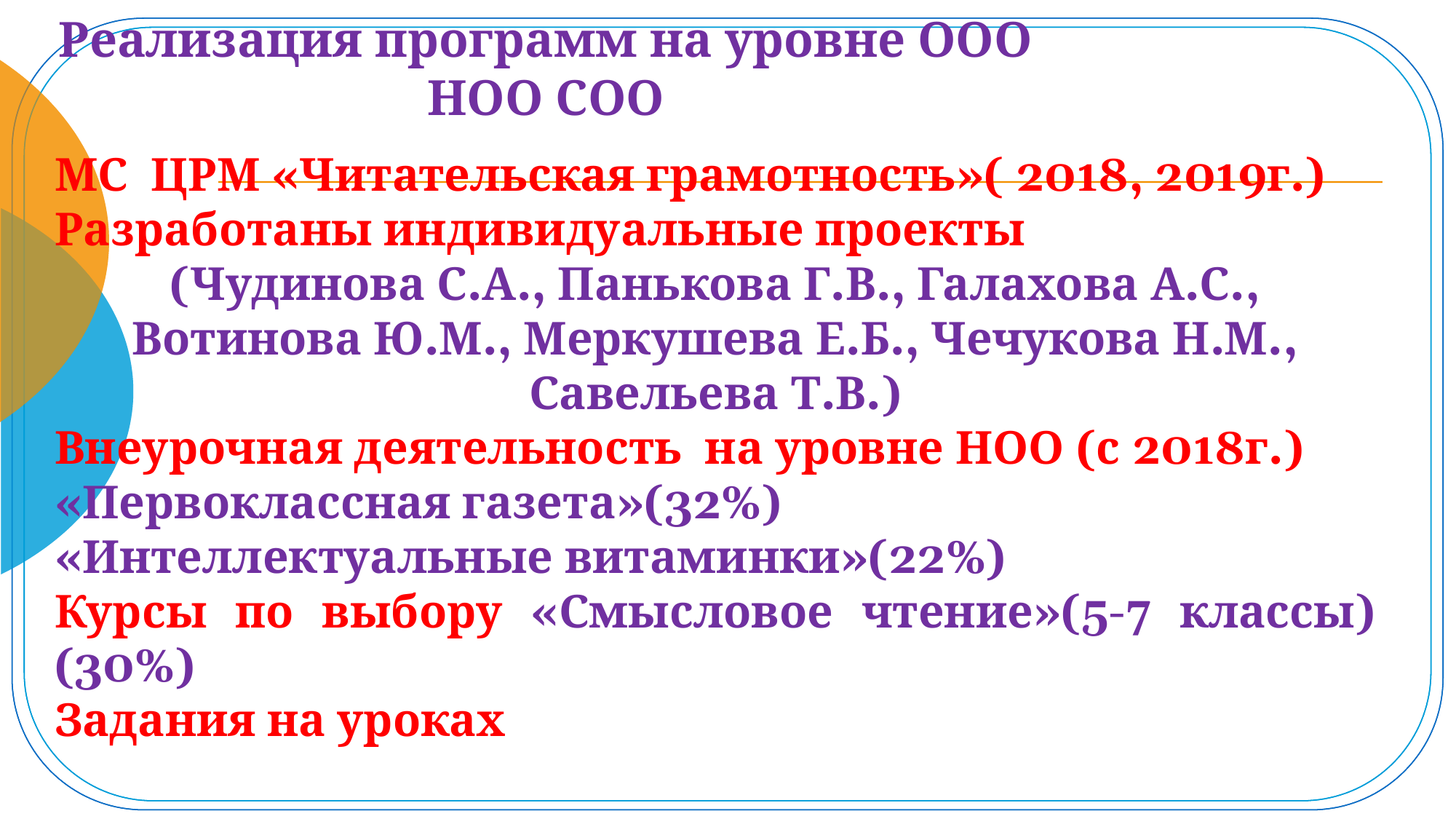

# Реализация программ на уровне ООО НОО СОО
МС  ЦРМ «Читательская грамотность»( 2018, 2019г.)
Разработаны индивидуальные проекты
(Чудинова С.А., Панькова Г.В., Галахова А.С., Вотинова Ю.М., Меркушева Е.Б., Чечукова Н.М., Савельева Т.В.)
Внеурочная деятельность  на уровне НОО (с 2018г.)
«Первоклассная газета»(32%)
«Интеллектуальные витаминки»(22%)
Курсы по выбору «Смысловое чтение»(5-7 классы)(30%)
Задания на уроках